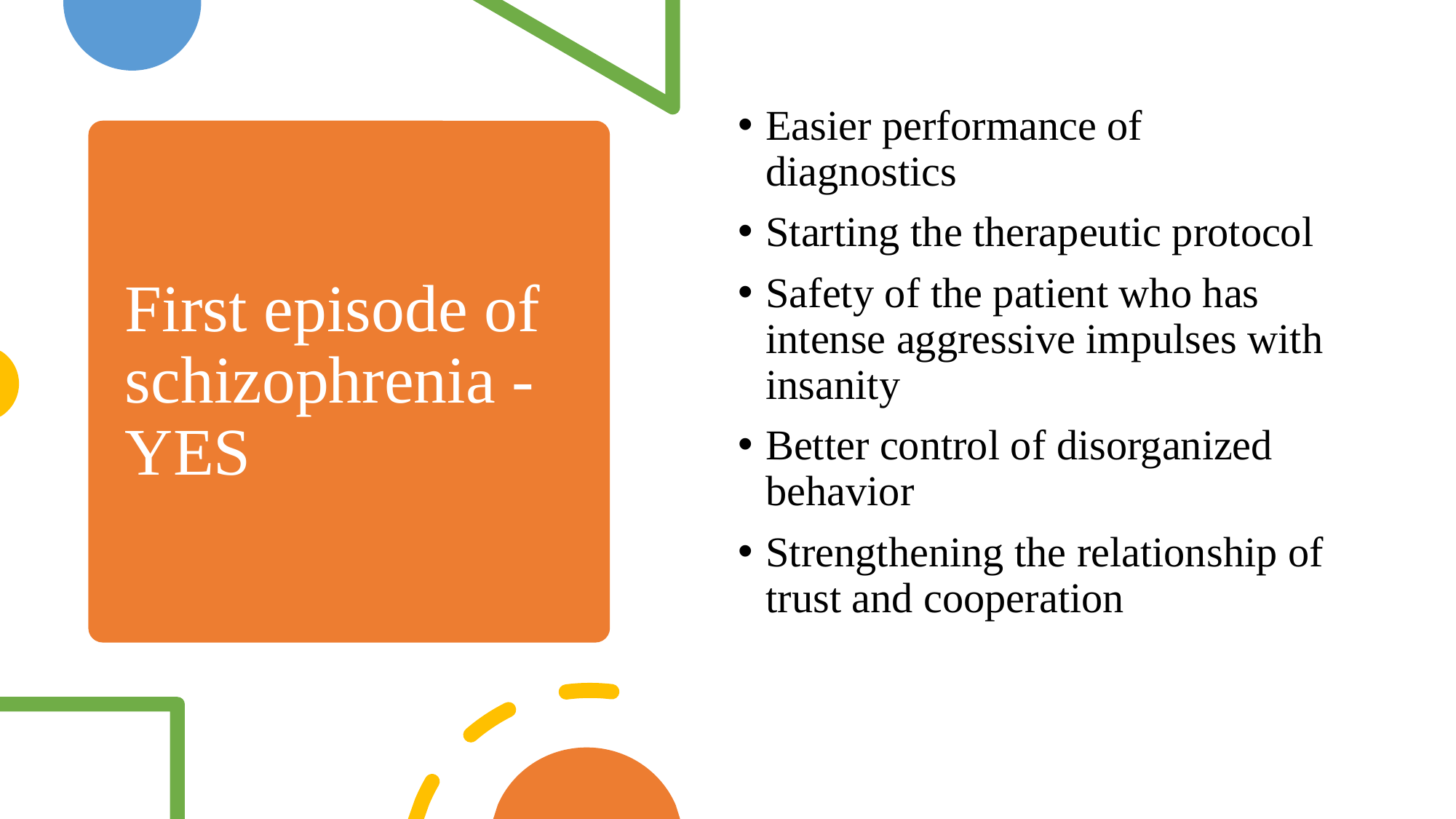

Easier performance of diagnostics
Starting the therapeutic protocol
Safety of the patient who has intense aggressive impulses with insanity
Better control of disorganized behavior
Strengthening the relationship of trust and cooperation

# First episode of schizophrenia - YES